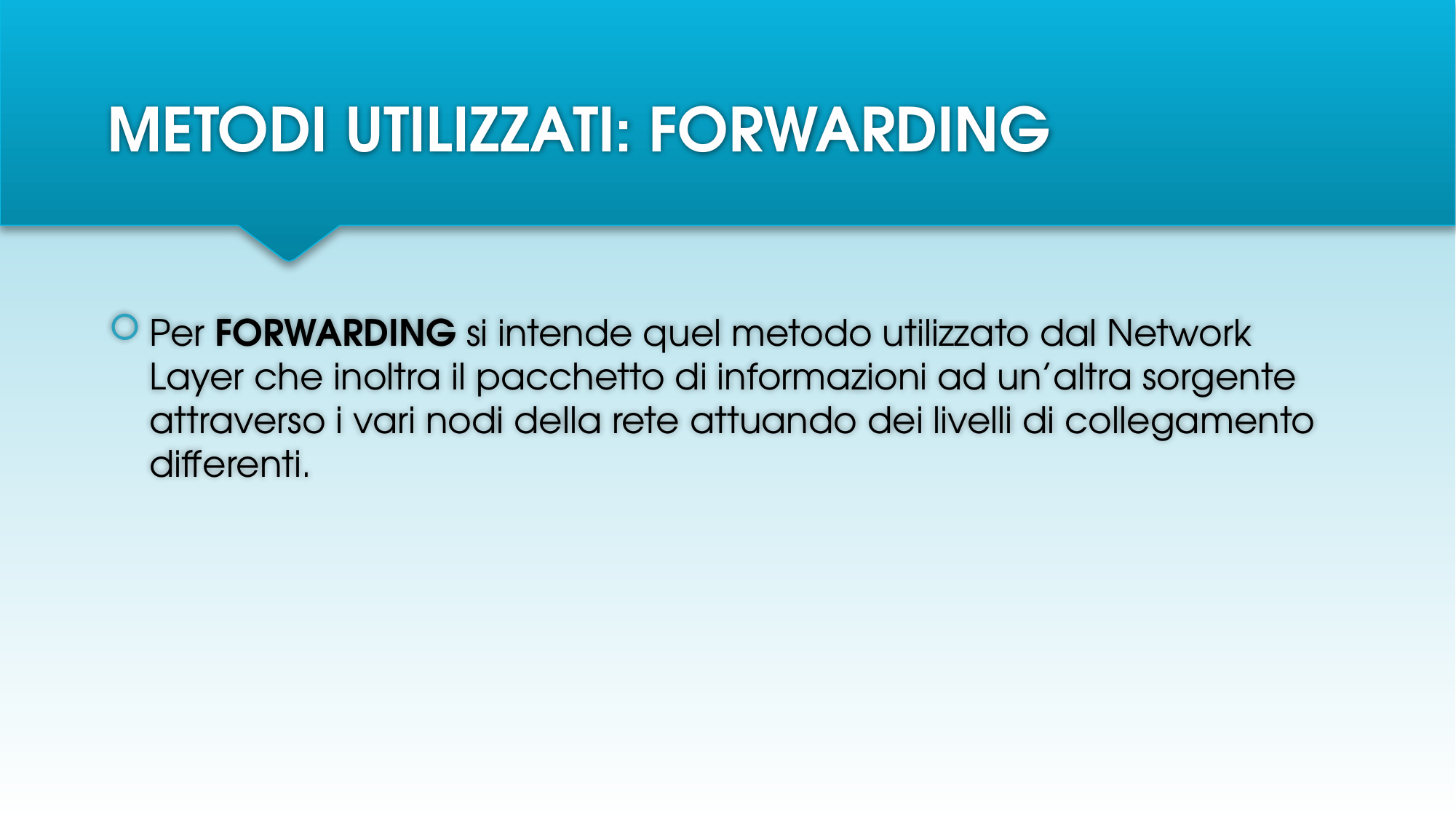

# METODI UTILIZZATI: FORWARDING
Per FORWARDING si intende quel metodo utilizzato dal Network Layer che inoltra il pacchetto di informazioni ad un’altra sorgente attraverso i vari nodi della rete attuando dei livelli di collegamento differenti.